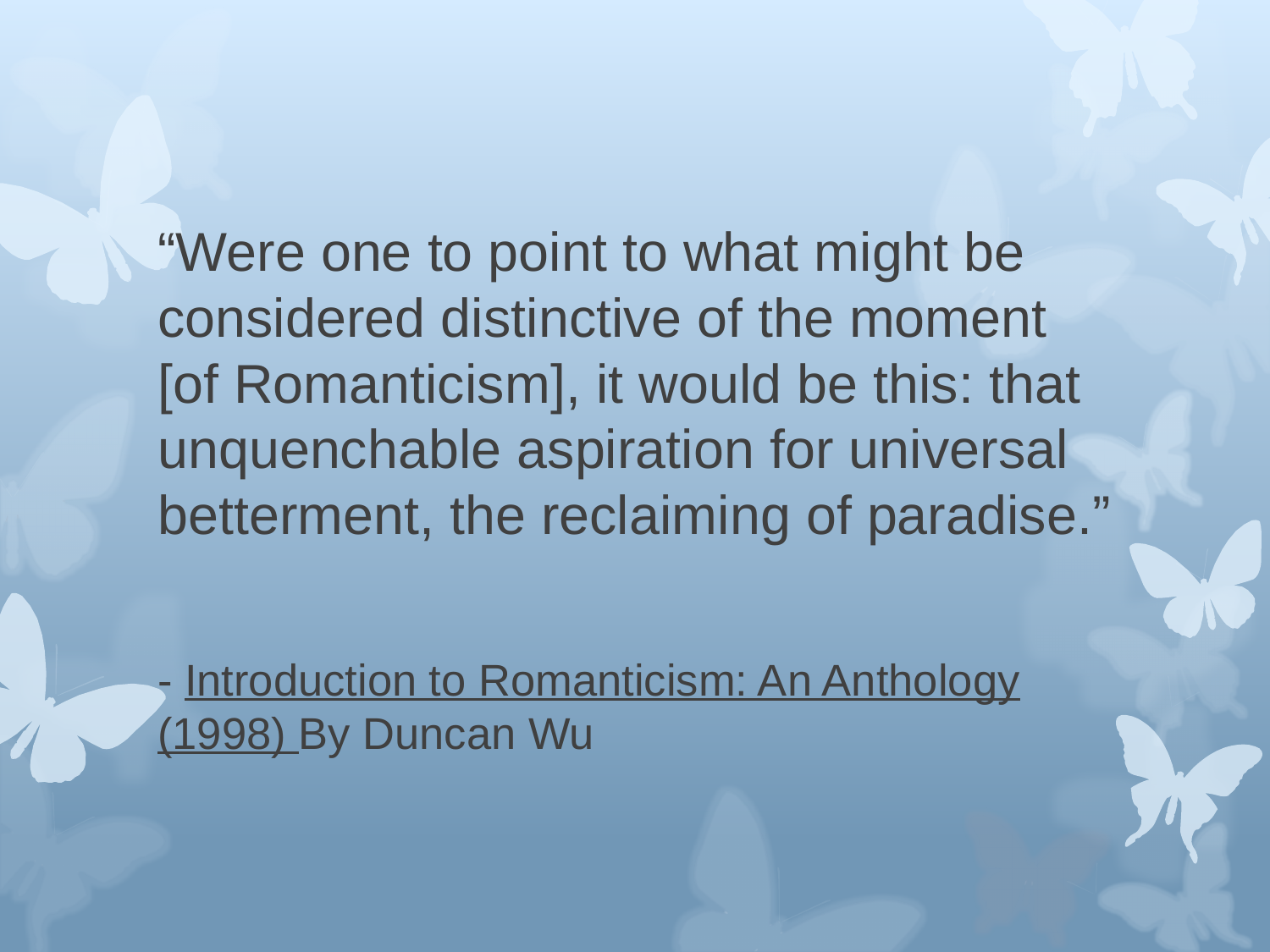

“Were one to point to what might be considered distinctive of the moment [of Romanticism], it would be this: that unquenchable aspiration for universal betterment, the reclaiming of paradise.”

- Introduction to Romanticism: An Anthology (1998) By Duncan Wu